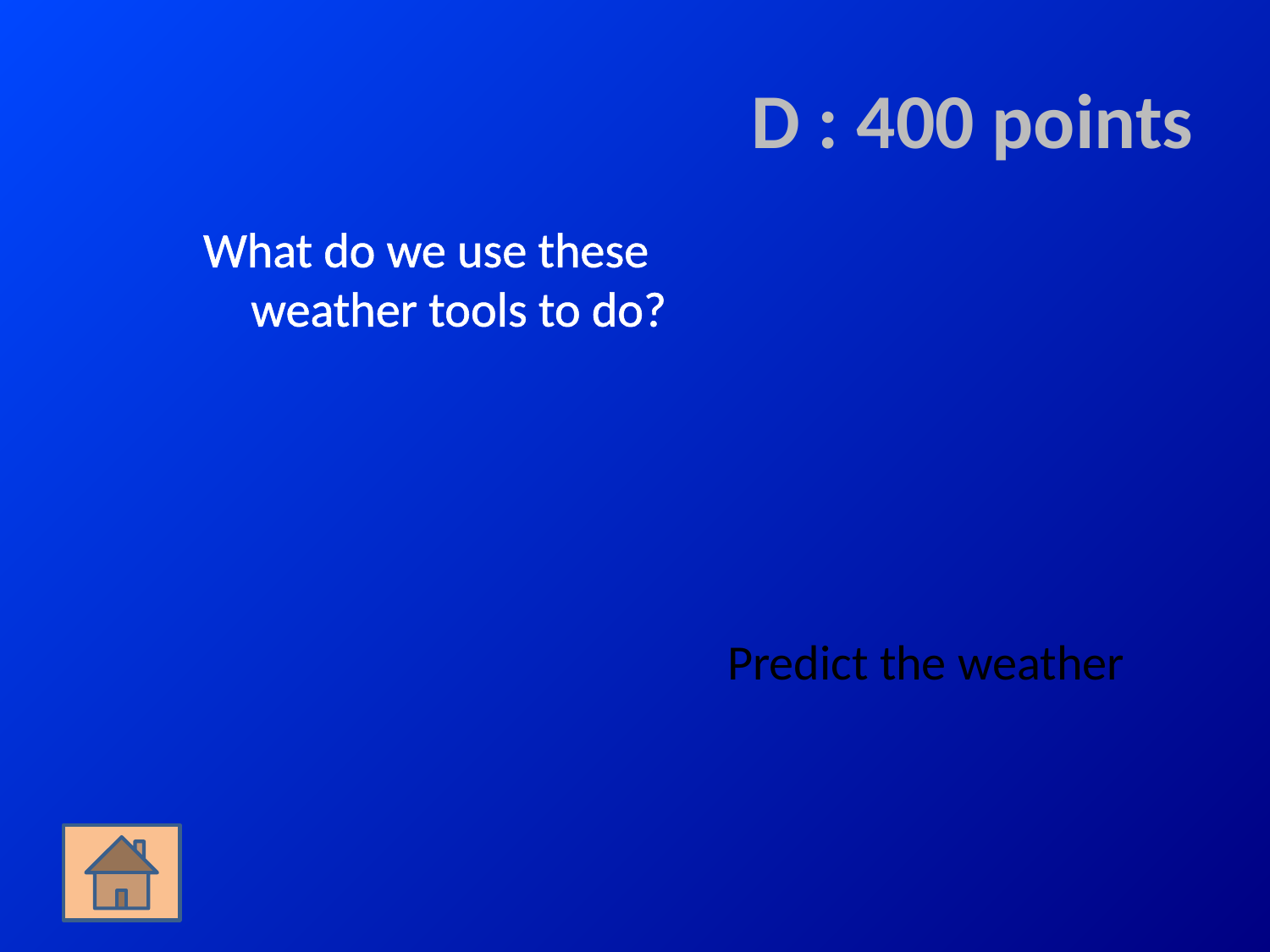

# D : 400 points
What do we use these weather tools to do?
Predict the weather